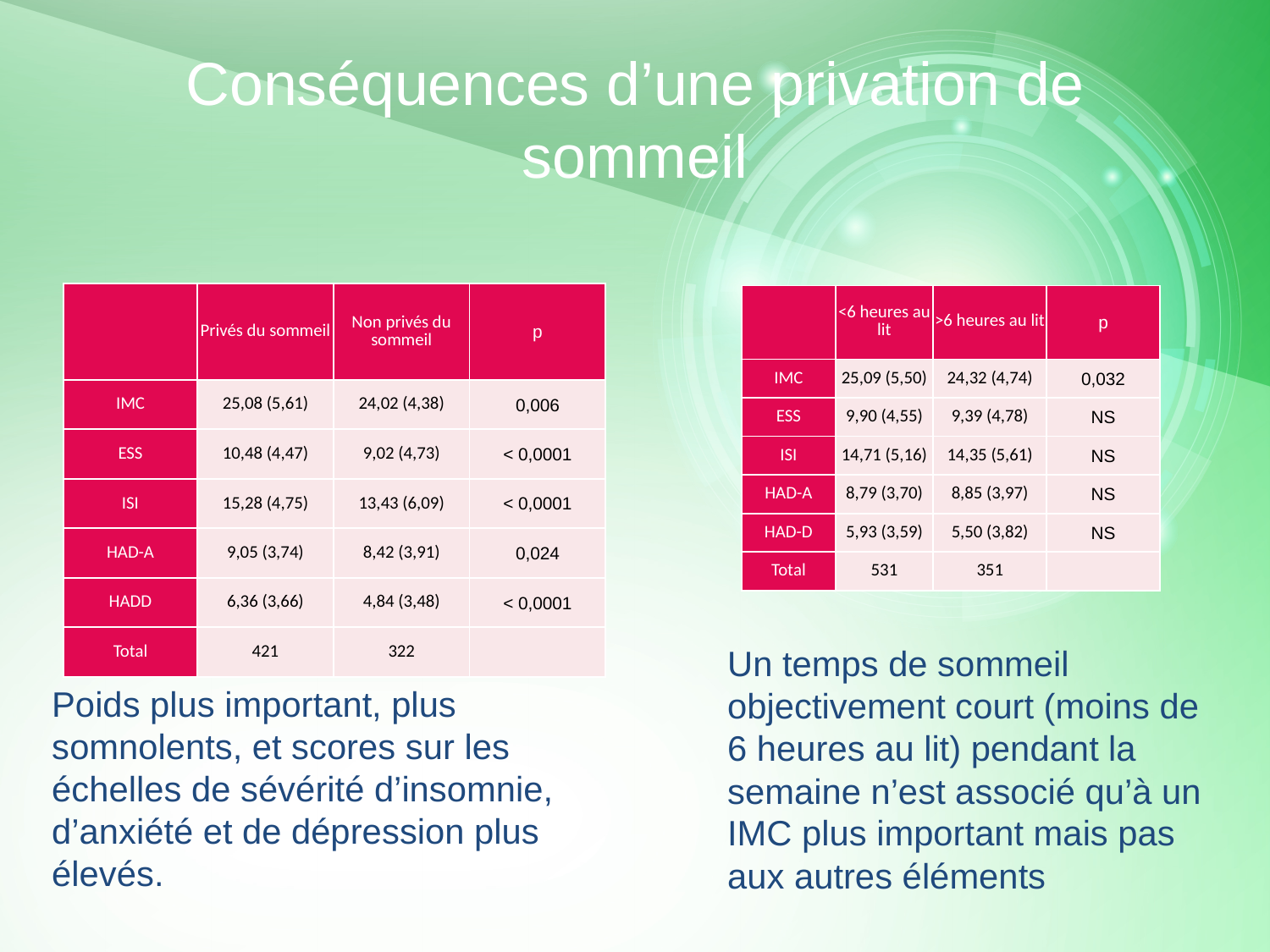

# Conséquences d’une privation de sommeil
|  | Privés du sommeil | Non privés du sommeil | p |
| --- | --- | --- | --- |
| IMC | 25,08 (5,61) | 24,02 (4,38) | 0,006 |
| ESS | 10,48 (4,47) | 9,02 (4,73) | < 0,0001 |
| ISI | 15,28 (4,75) | 13,43 (6,09) | < 0,0001 |
| HAD-A | 9,05 (3,74) | 8,42 (3,91) | 0,024 |
| HADD | 6,36 (3,66) | 4,84 (3,48) | < 0,0001 |
| Total | 421 | 322 |  |
|  | <6 heures au lit | >6 heures au lit | p |
| --- | --- | --- | --- |
| IMC | 25,09 (5,50) | 24,32 (4,74) | 0,032 |
| ESS | 9,90 (4,55) | 9,39 (4,78) | NS |
| ISI | 14,71 (5,16) | 14,35 (5,61) | NS |
| HAD-A | 8,79 (3,70) | 8,85 (3,97) | NS |
| HAD-D | 5,93 (3,59) | 5,50 (3,82) | NS |
| Total | 531 | 351 |  |
Un temps de sommeil objectivement court (moins de 6 heures au lit) pendant la semaine n’est associé qu’à un IMC plus important mais pas aux autres éléments
Poids plus important, plus somnolents, et scores sur les échelles de sévérité d’insomnie, d’anxiété et de dépression plus élevés.